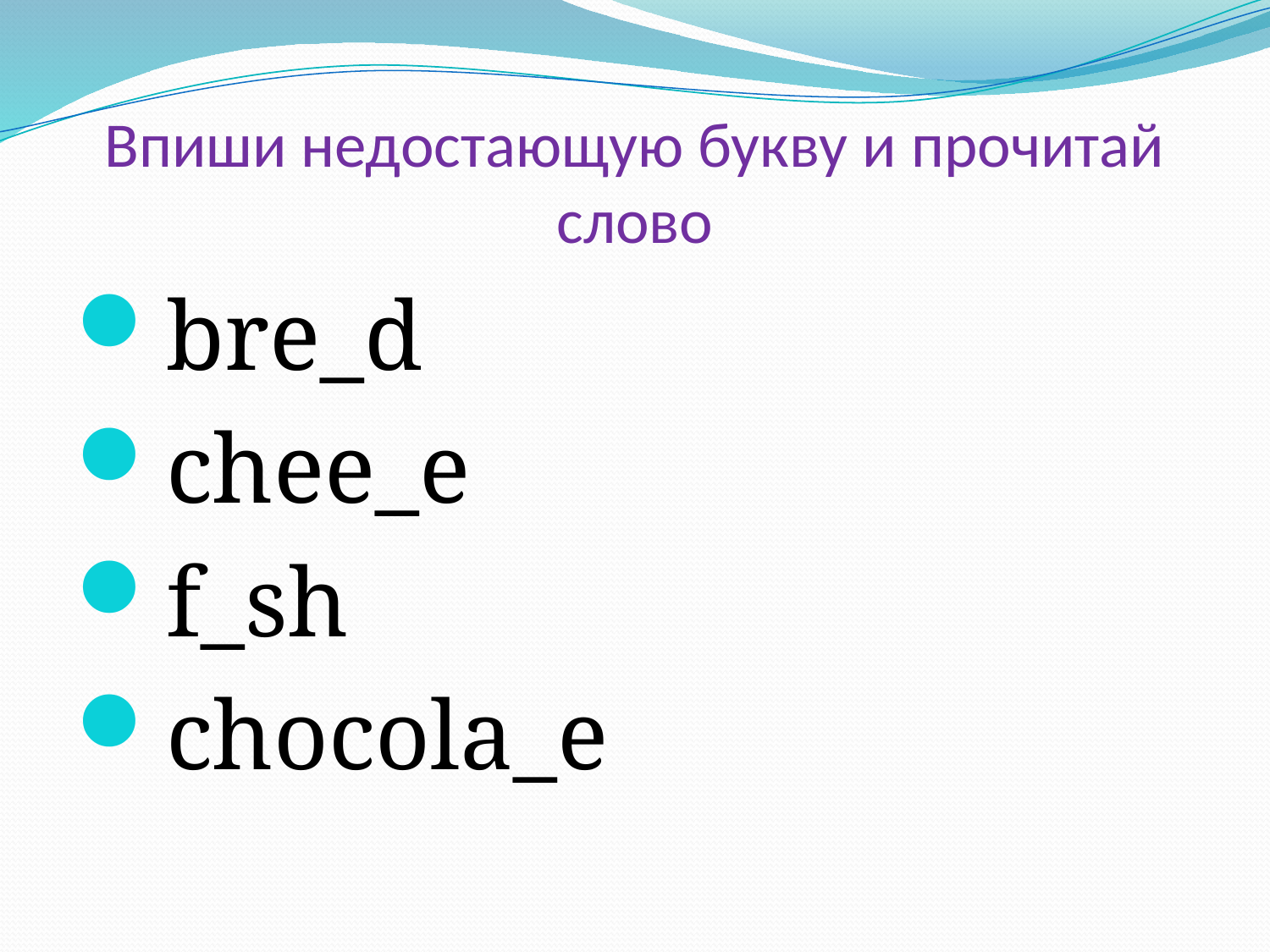

# Впиши недостающую букву и прочитай слово
bre_d
chee_e
f_sh
chocola_e